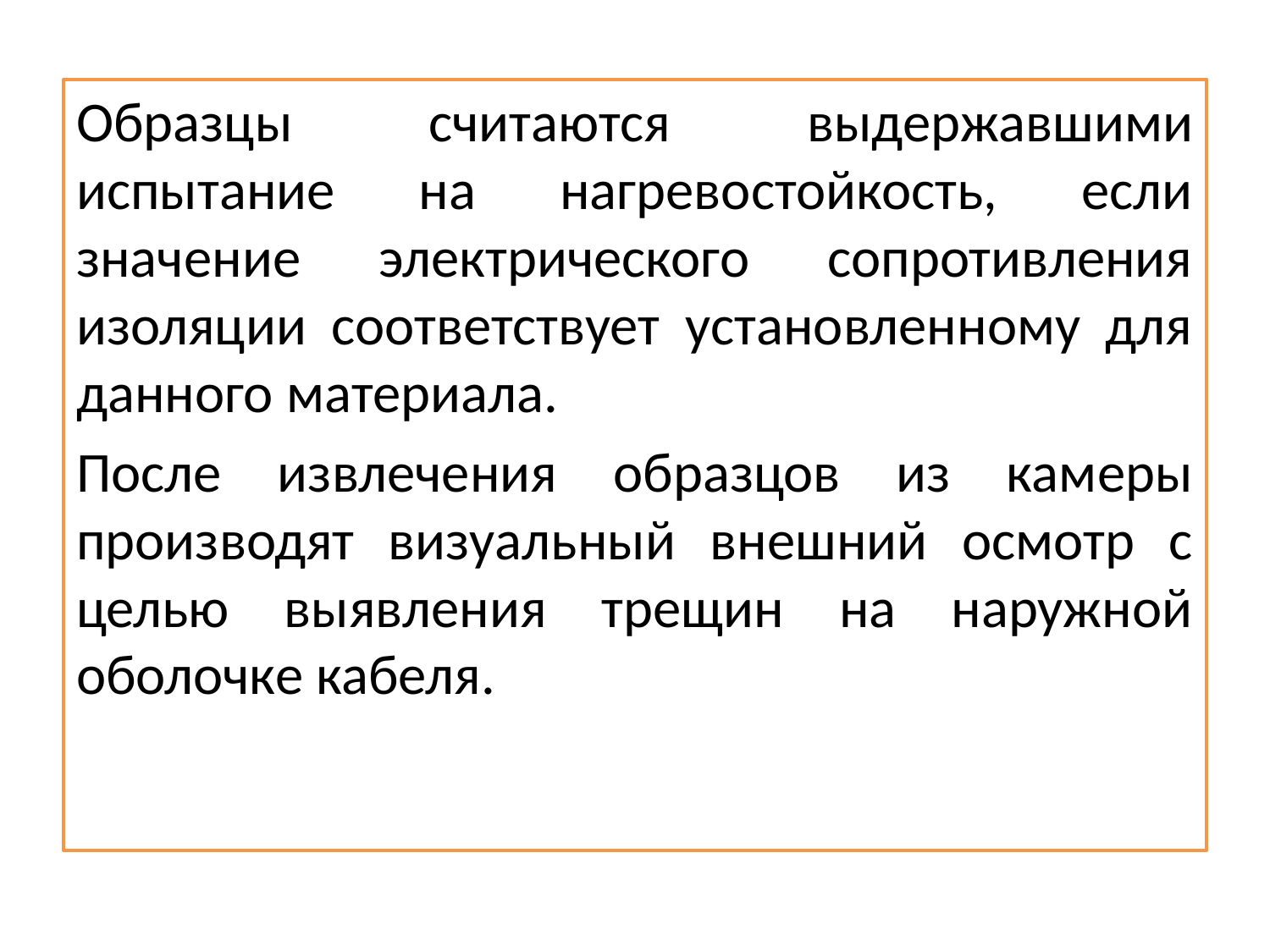

#
Образцы считаются выдержавшими испытание на нагревостойкость, если значение электрического сопротивления изоляции соответствует установленному для данного материала.
После извлечения образцов из камеры производят визуальный внешний осмотр с целью выявления трещин на наружной оболочке кабеля.